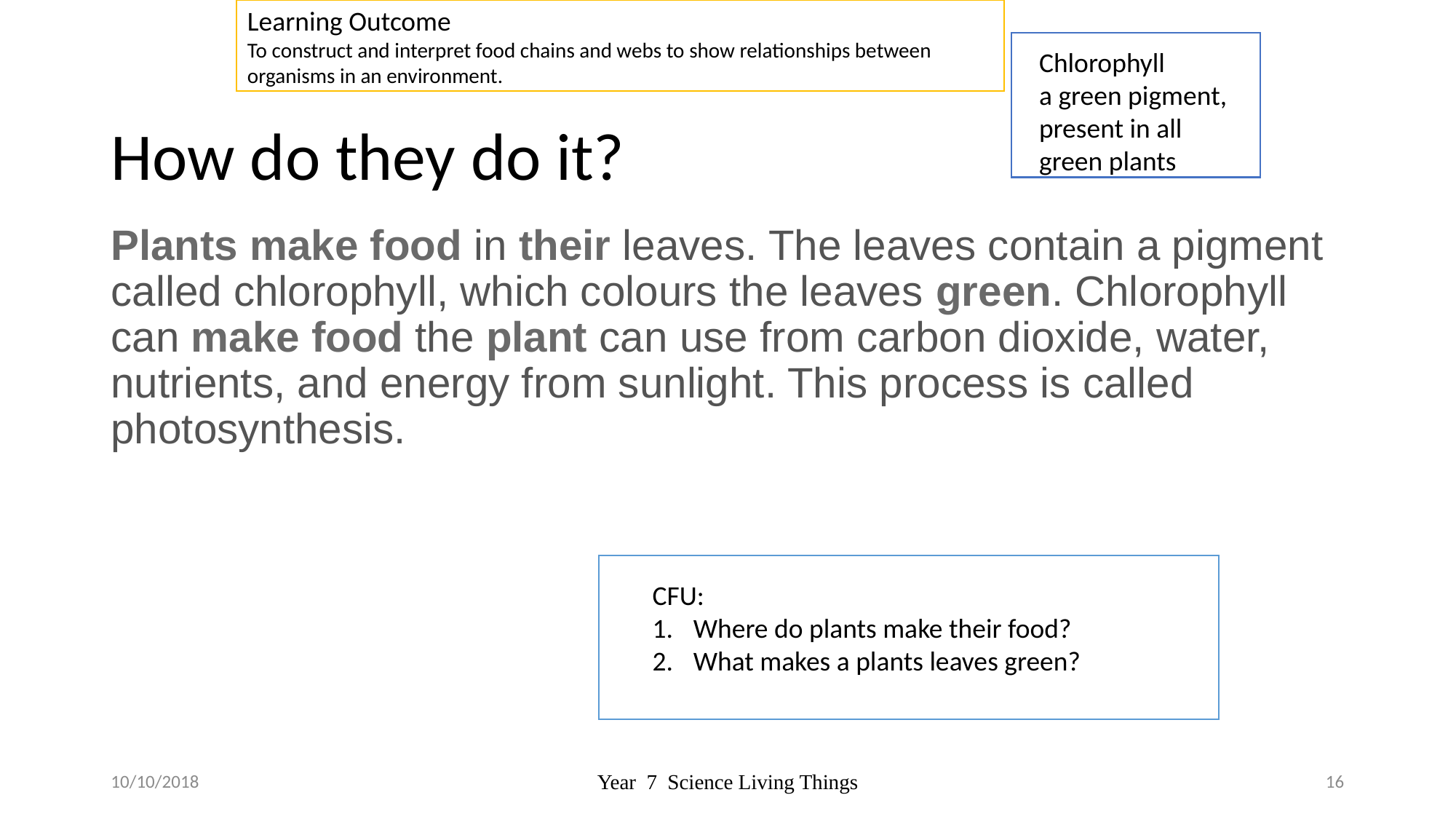

Learning Outcome
To construct and interpret food chains and webs to show relationships between organisms in an environment.

Chlorophyll
a green pigment, present in all green plants
# How do they do it?
Plants make food in their leaves. The leaves contain a pigment called chlorophyll, which colours the leaves green. Chlorophyll can make food the plant can use from carbon dioxide, water, nutrients, and energy from sunlight. This process is called photosynthesis.

CFU:
Where do plants make their food?
What makes a plants leaves green?
10/10/2018
Year  7  Science Living Things
16